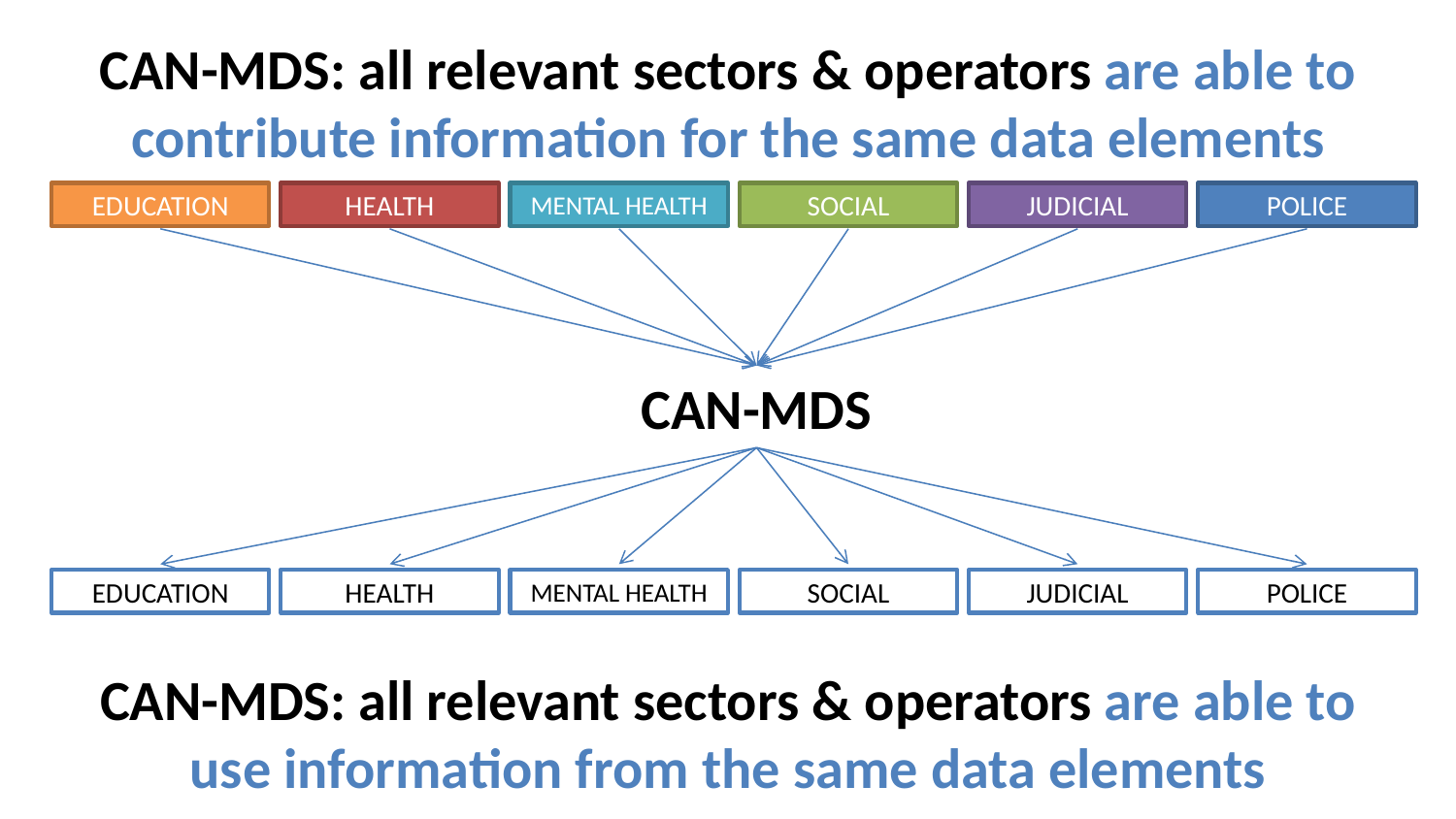

# CAN-MDS: all relevant sectors & operators are able to contribute information for the same data elements
EDUCATION
HEALTH
MENTAL HEALTH
SOCIAL
JUDICIAL
POLICE
CAN-MDS
EDUCATION
HEALTH
MENTAL HEALTH
SOCIAL
JUDICIAL
POLICE
CAN-MDS: all relevant sectors & operators are able to use information from the same data elements